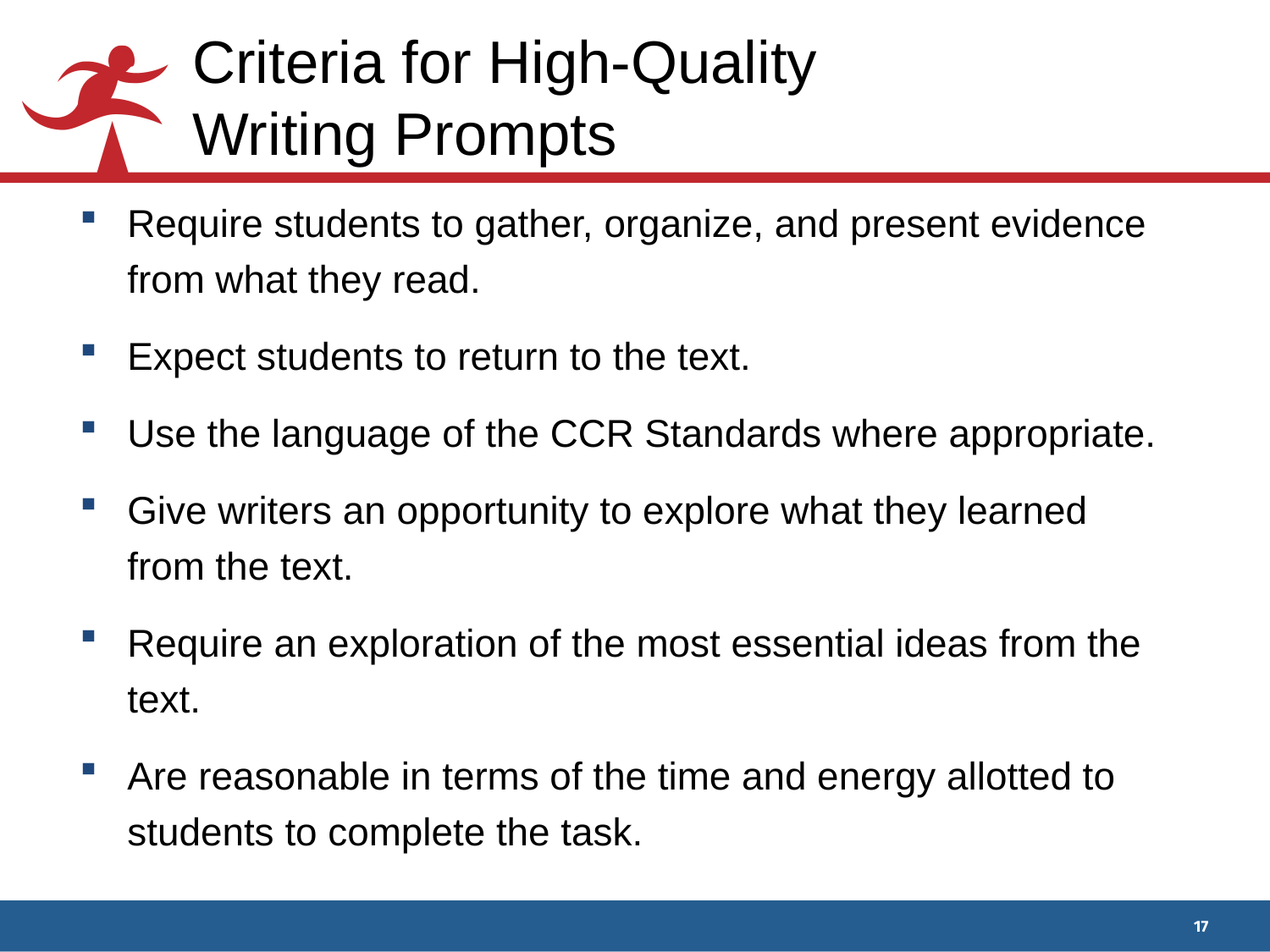

# Criteria for High-Quality Writing Prompts
Require students to gather, organize, and present evidence from what they read.
Expect students to return to the text.
Use the language of the CCR Standards where appropriate.
Give writers an opportunity to explore what they learned from the text.
Require an exploration of the most essential ideas from the text.
Are reasonable in terms of the time and energy allotted to students to complete the task.